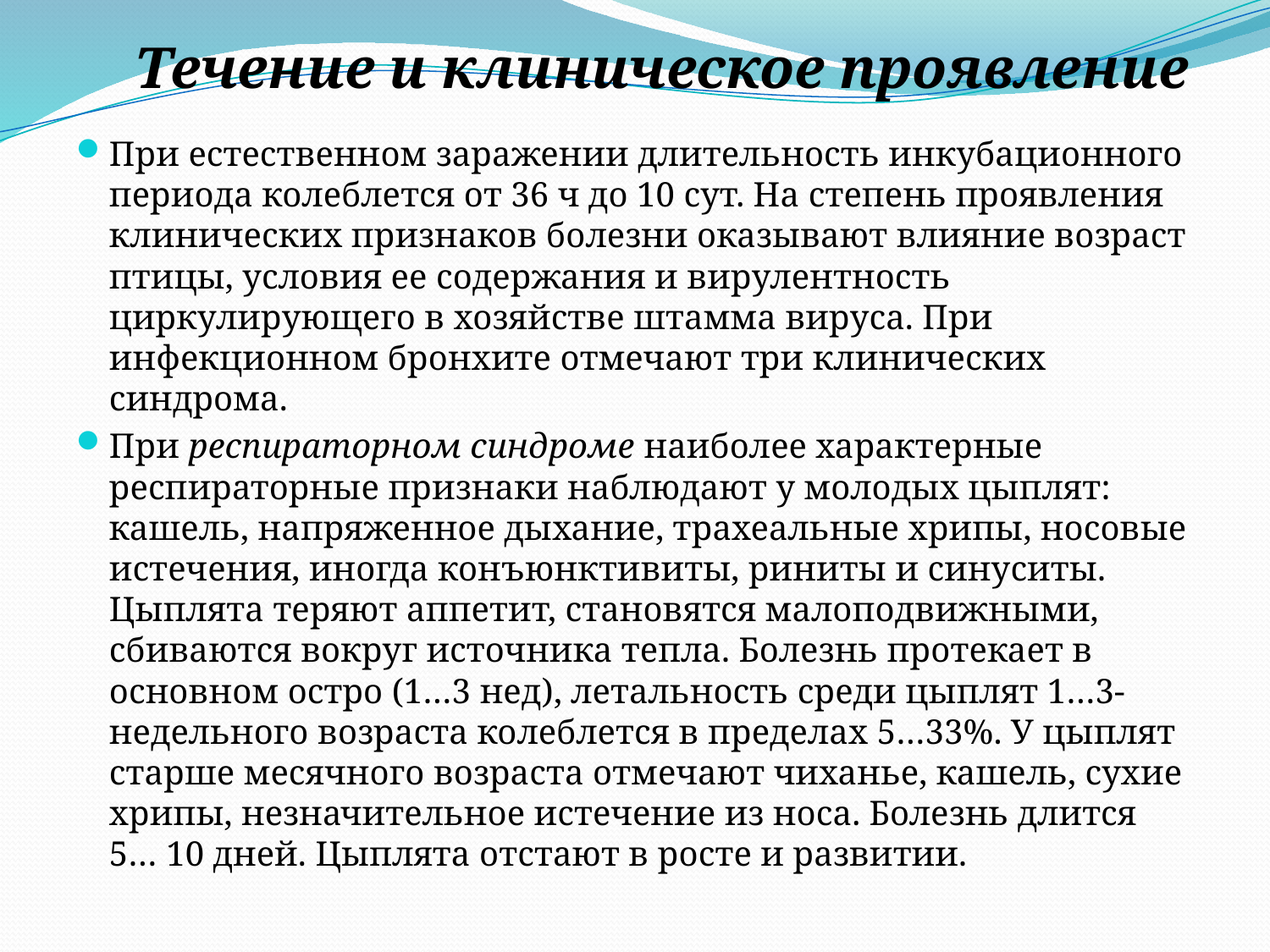

#
      Течение и клиническое проявление
При естественном заражении длительность инкубационного периода колеблется от 36 ч до 10 сут. На степень проявления клинических признаков болезни оказывают влияние возраст птицы, условия ее содержания и вирулентность циркулирующего в хозяйстве штамма вируса. При инфекционном бронхите отмечают три клинических синдрома.
При респираторном синдроме наиболее характерные респираторные признаки наблюдают у молодых цыплят: кашель, напряженное дыхание, трахеальные хрипы, носовые истечения, иногда конъюнктивиты, риниты и синуситы. Цыплята теряют аппетит, становятся малоподвижными, сбиваются вокруг источника тепла. Болезнь протекает в основном остро (1…3 нед), летальность среди цыплят 1…3-недельного возраста колеблется в пределах 5…33%. У цыплят старше месячного возраста отмечают чиханье, кашель, сухие хрипы, незначительное истечение из носа. Болезнь длится 5… 10 дней. Цыплята отстают в росте и развитии.